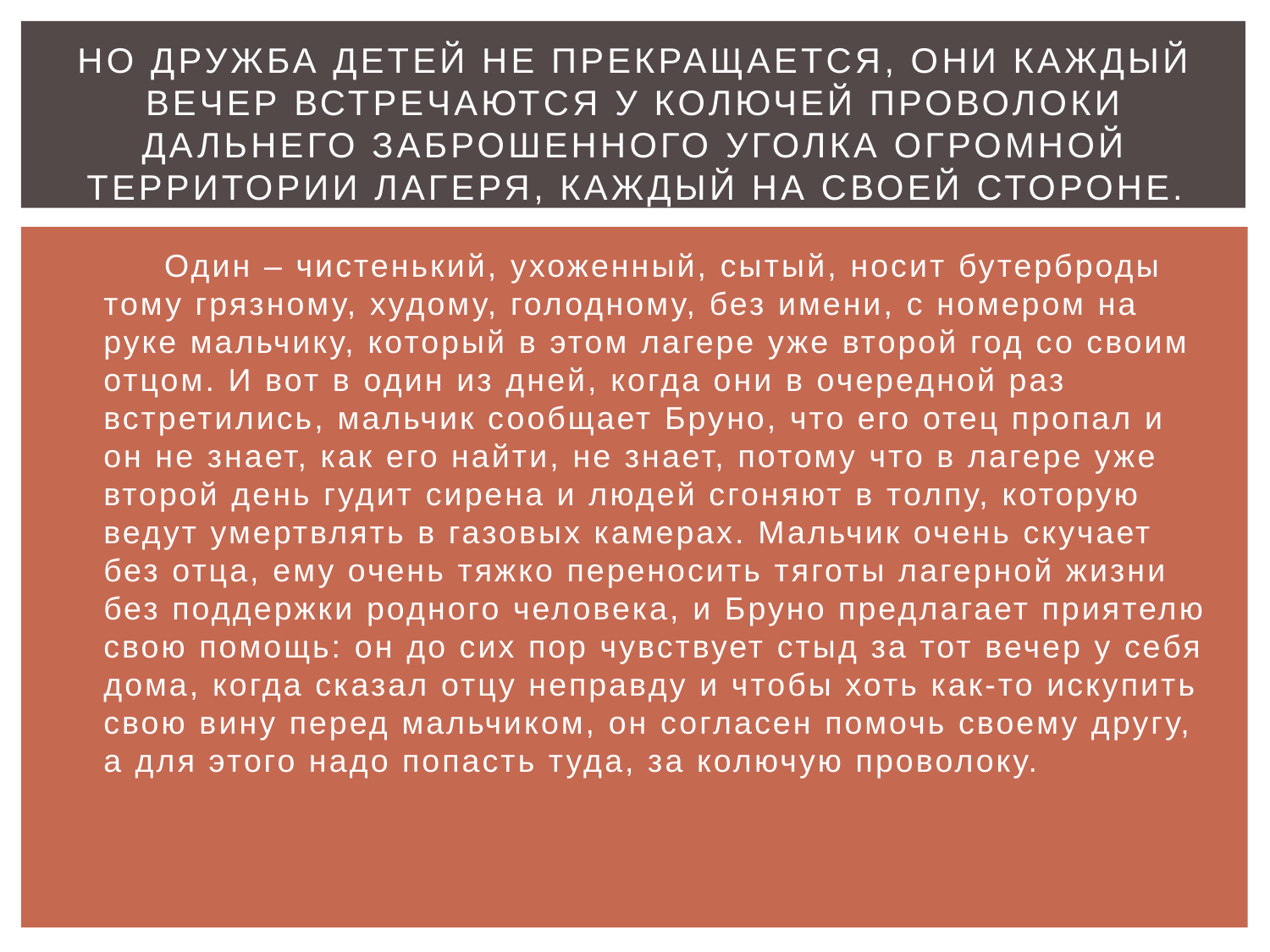

# Но дружба детей не прекращается, они каждый вечер встречаются у колючей проволоки дальнего заброшенного уголка огромной территории лагеря, каждый на своей стороне.
Один – чистенький, ухоженный, сытый, носит бутерброды тому грязному, худому, голодному, без имени, с номером на руке мальчику, который в этом лагере уже второй год со своим отцом. И вот в один из дней, когда они в очередной раз встретились, мальчик сообщает Бруно, что его отец пропал и он не знает, как его найти, не знает, потому что в лагере уже второй день гудит сирена и людей сгоняют в толпу, которую ведут умертвлять в газовых камерах. Мальчик очень скучает без отца, ему очень тяжко переносить тяготы лагерной жизни без поддержки родного человека, и Бруно предлагает приятелю свою помощь: он до сих пор чувствует стыд за тот вечер у себя дома, когда сказал отцу неправду и чтобы хоть как-то искупить свою вину перед мальчиком, он согласен помочь своему другу, а для этого надо попасть туда, за колючую проволоку.